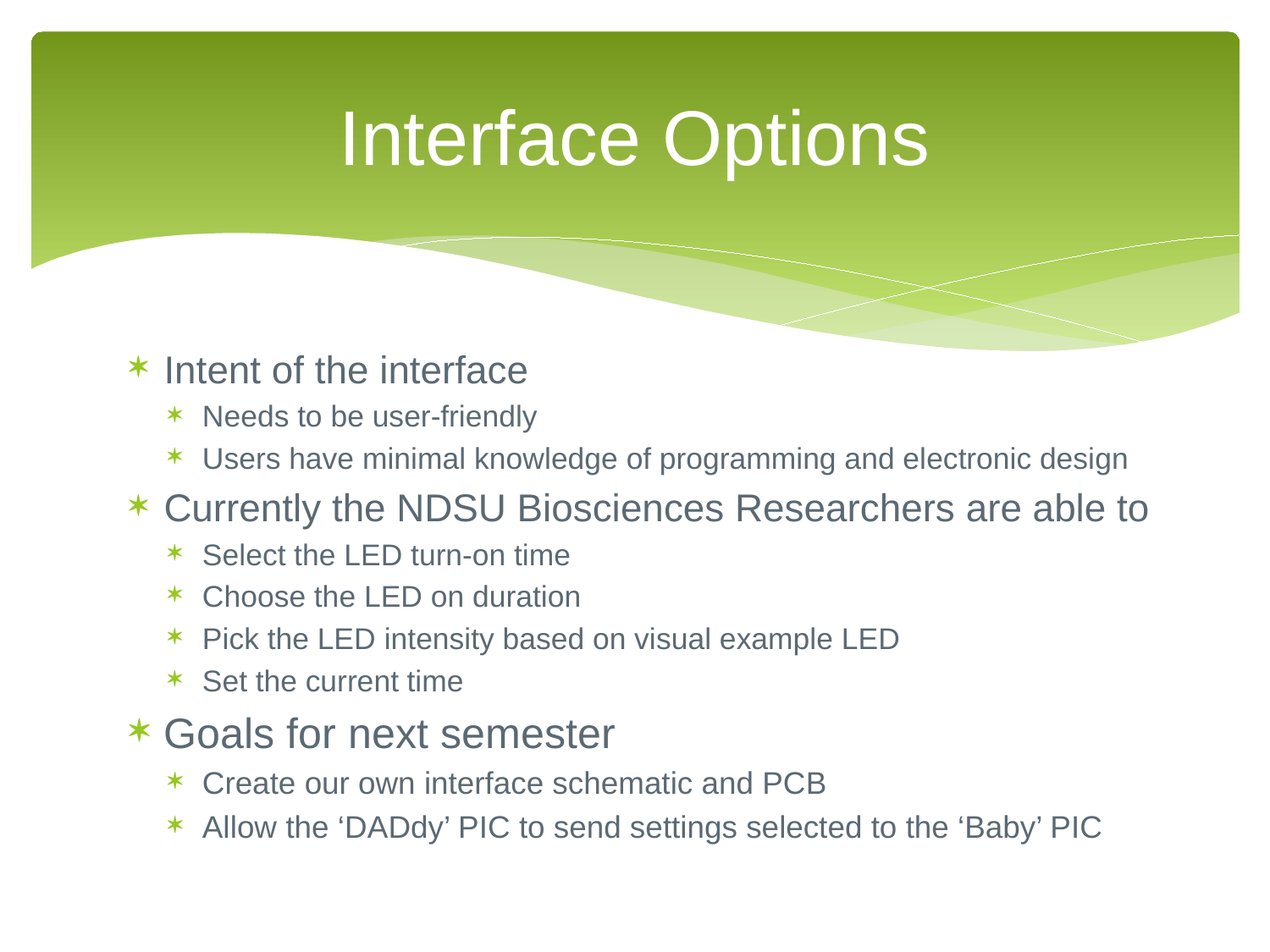

# Interface Options
Intent of the interface
Needs to be user-friendly
Users have minimal knowledge of programming and electronic design
Currently the NDSU Biosciences Researchers are able to
Select the LED turn-on time
Choose the LED on duration
Pick the LED intensity based on visual example LED
Set the current time
Goals for next semester
Create our own interface schematic and PCB
Allow the ‘DADdy’ PIC to send settings selected to the ‘Baby’ PIC